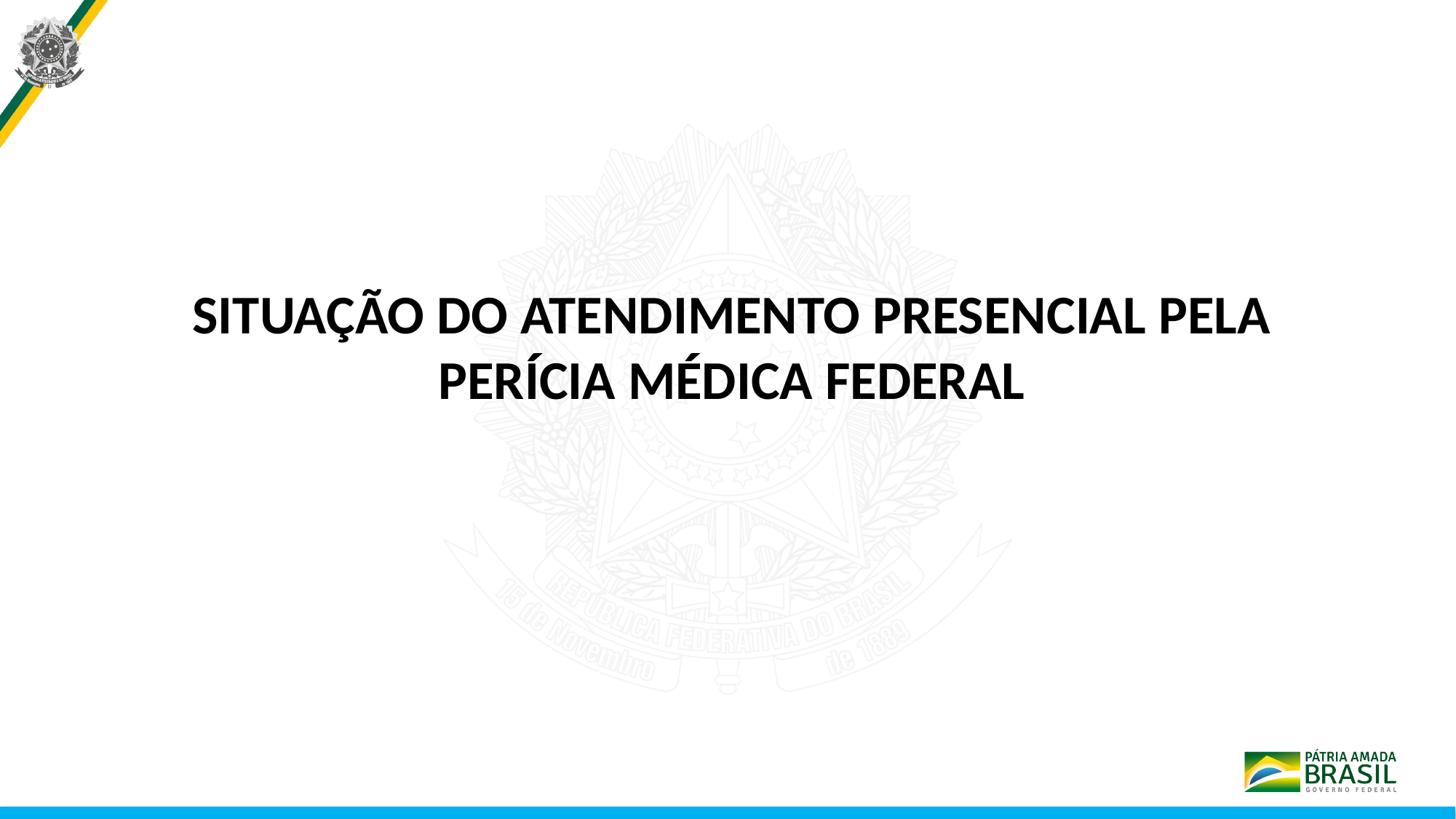

SITUAÇÃO DO ATENDIMENTO PRESENCIAL PELA PERÍCIA MÉDICA FEDERAL